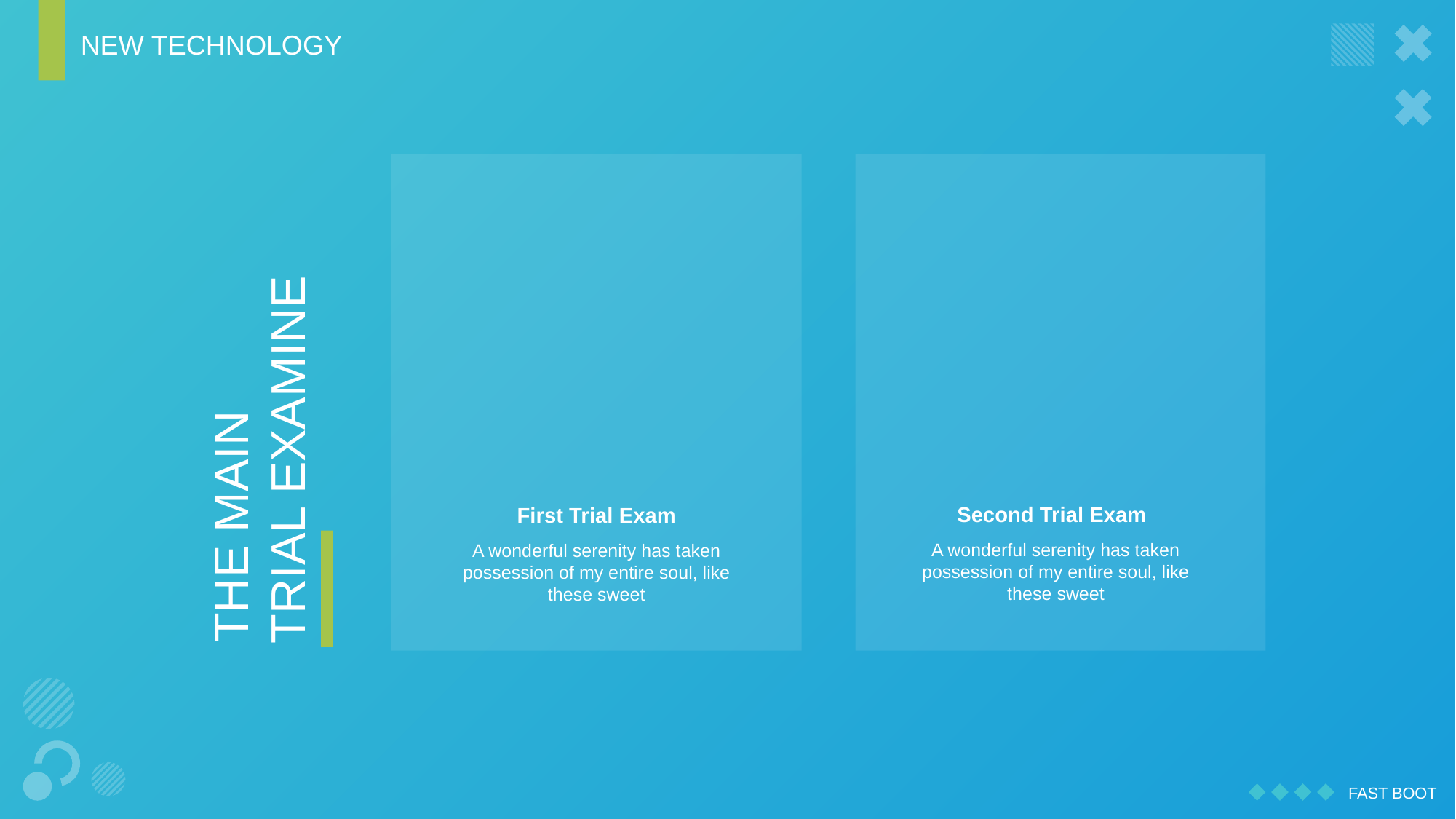

NEW TECHNOLOGY

TRIAL EXAMINE
THE MAIN
Second Trial Exam
First Trial Exam
A wonderful serenity has taken possession of my entire soul, like these sweet
A wonderful serenity has taken possession of my entire soul, like these sweet

FAST BOOT